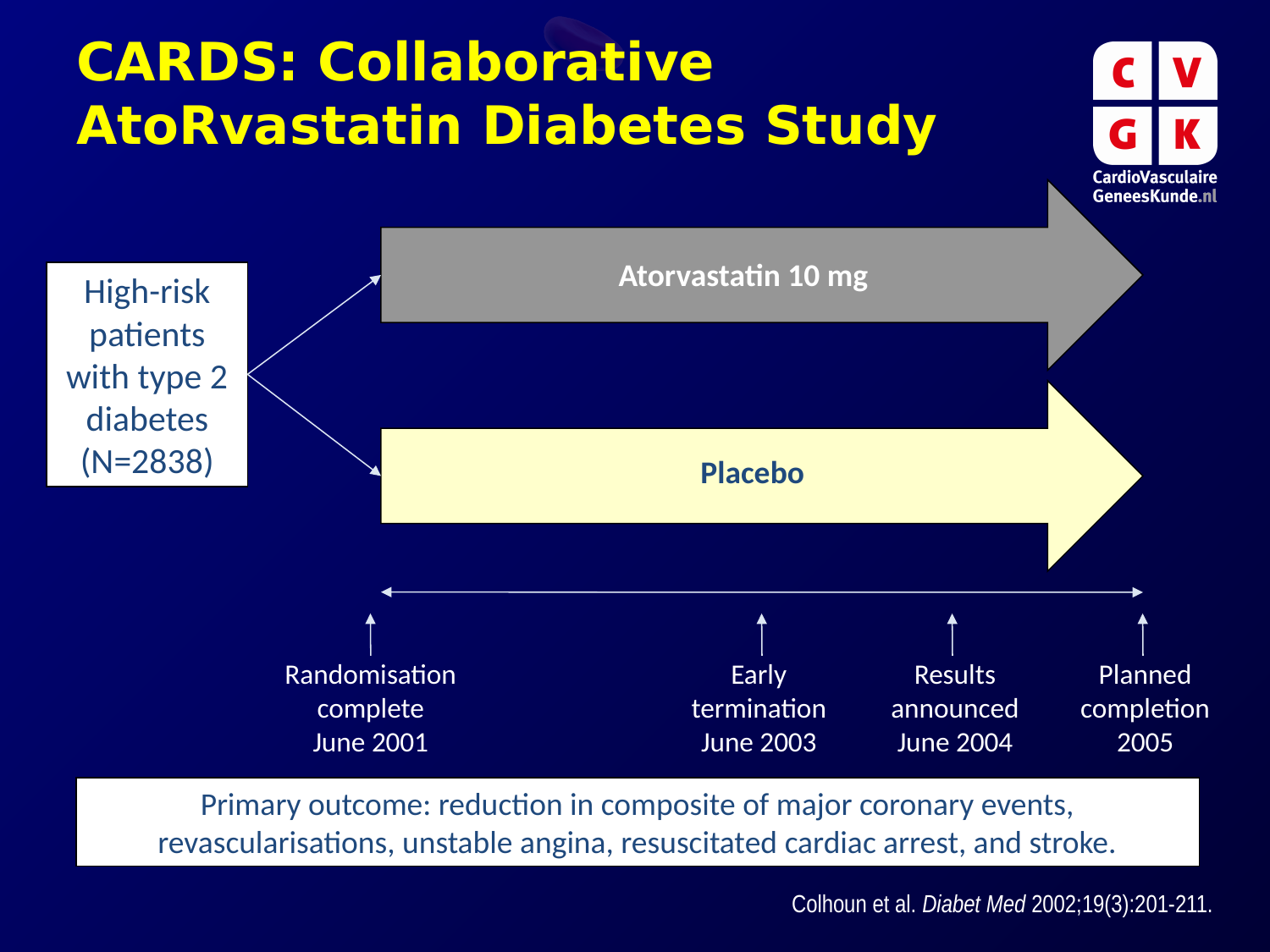

CARDS: Collaborative AtoRvastatin Diabetes Study

Atorvastatin 10 mg
High-risk
patients
with type 2
diabetes
(N=2838)

Placebo
Randomisation
complete
June 2001
Early
termination
June 2003
Results
announced
June 2004
Planned
completion
2005
Primary outcome: reduction in composite of major coronary events, revascularisations, unstable angina, resuscitated cardiac arrest, and stroke.

Colhoun et al. Diabet Med 2002;19(3):201-211.